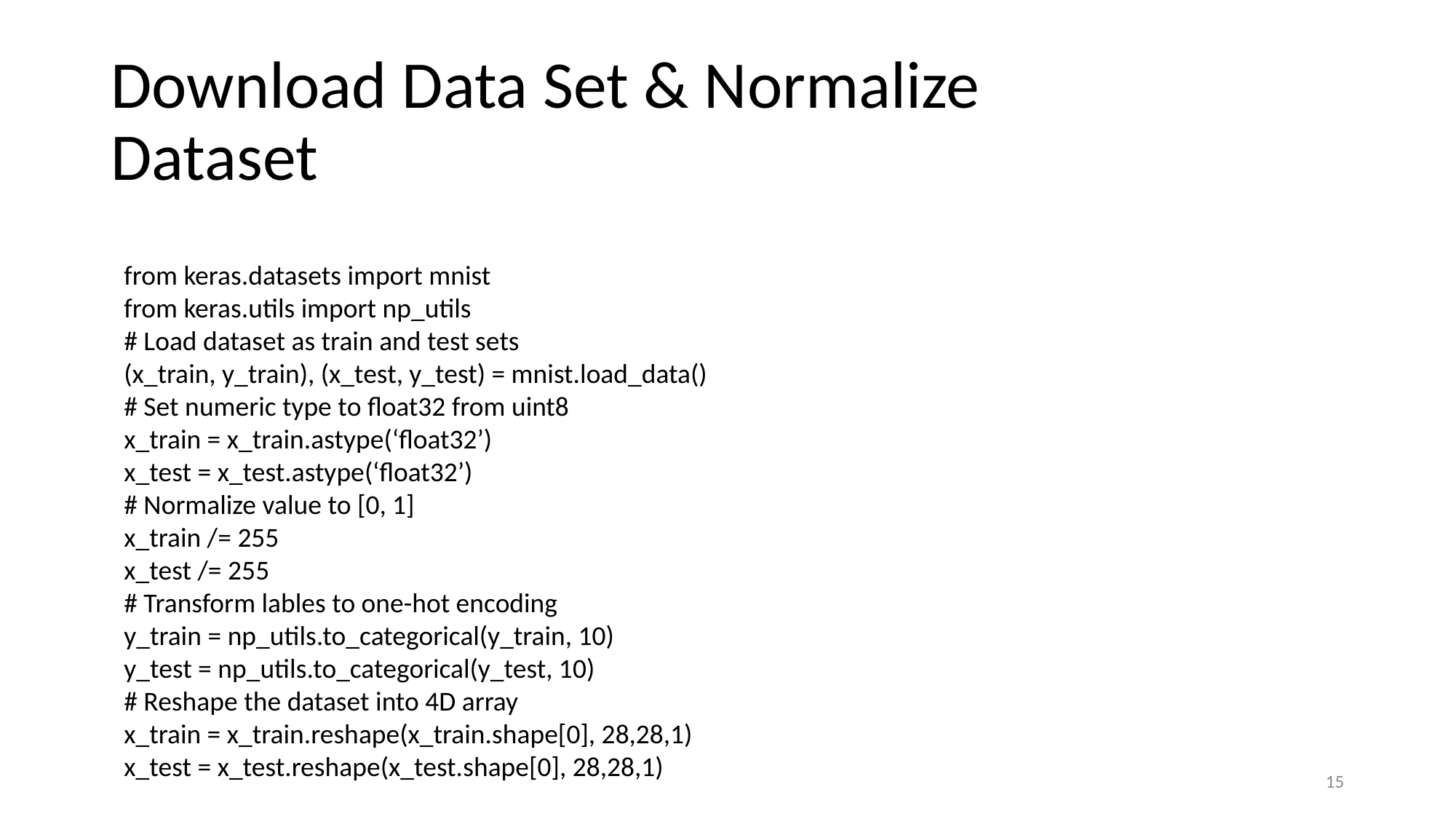

# Download Data Set & Normalize Dataset

from keras.datasets import mnist
from keras.utils import np_utils
# Load dataset as train and test sets (x_train, y_train), (x_test, y_test) = mnist.load_data()
# Set numeric type to float32 from uint8 x_train = x_train.astype(‘float32’) x_test = x_test.astype(‘float32’)
# Normalize value to [0, 1] x_train /= 255 x_test /= 255
# Transform lables to one-hot encoding y_train = np_utils.to_categorical(y_train, 10) y_test = np_utils.to_categorical(y_test, 10)
# Reshape the dataset into 4D array x_train = x_train.reshape(x_train.shape[0], 28,28,1) x_test = x_test.reshape(x_test.shape[0], 28,28,1)
15